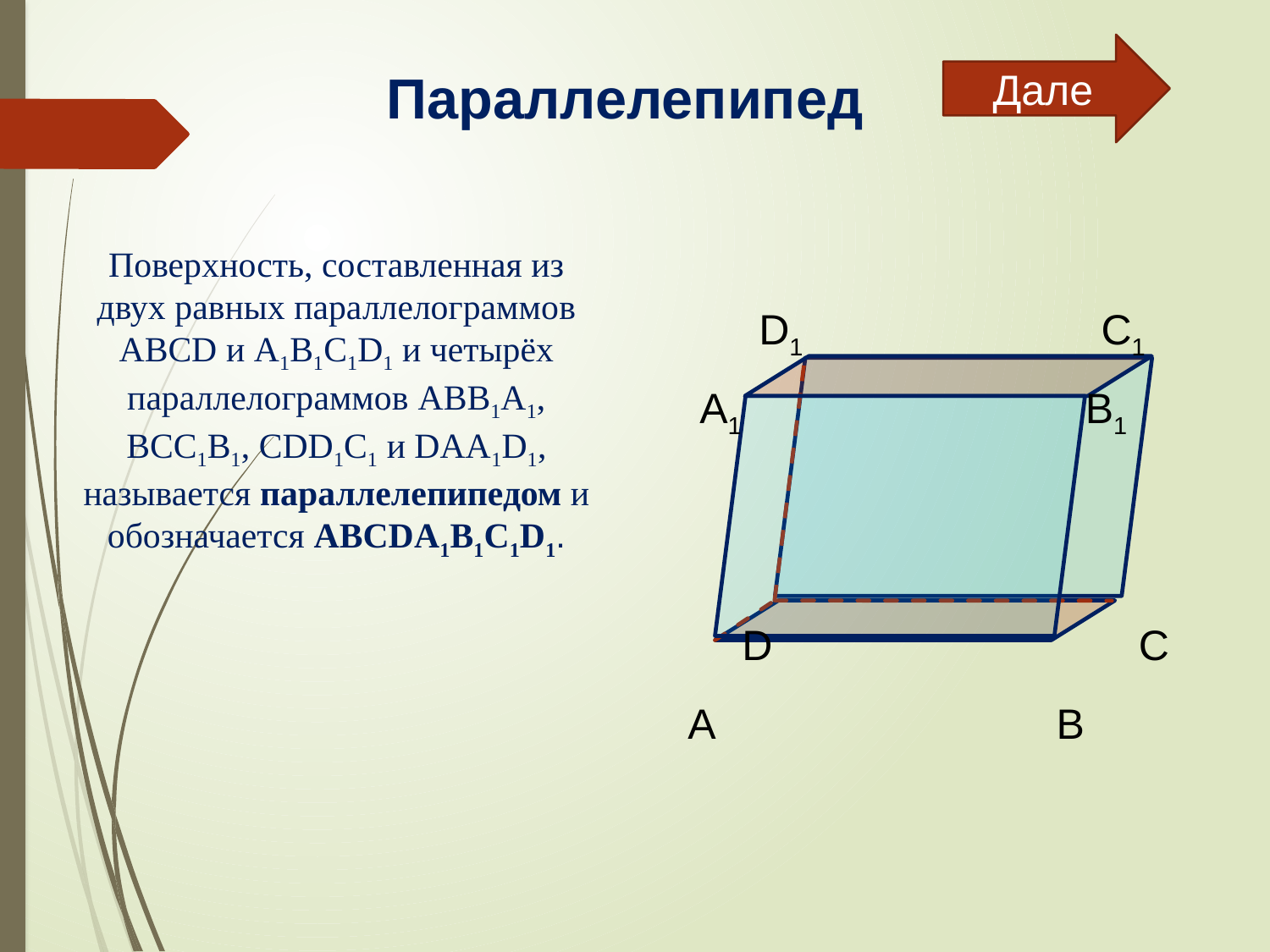

Дале
Параллелепипед
Поверхность, составленная из двух равных параллелограммов ABCD и A1B1C1D1 и четырёх параллелограммов ABB1A1, BCC1B1, CDD1C1 и DAA1D1, называется параллелепипедом и обозначается ABCDA1B1C1D1.

                 D1                                            C1
            A1                             B1

                D                               C
           A                             B